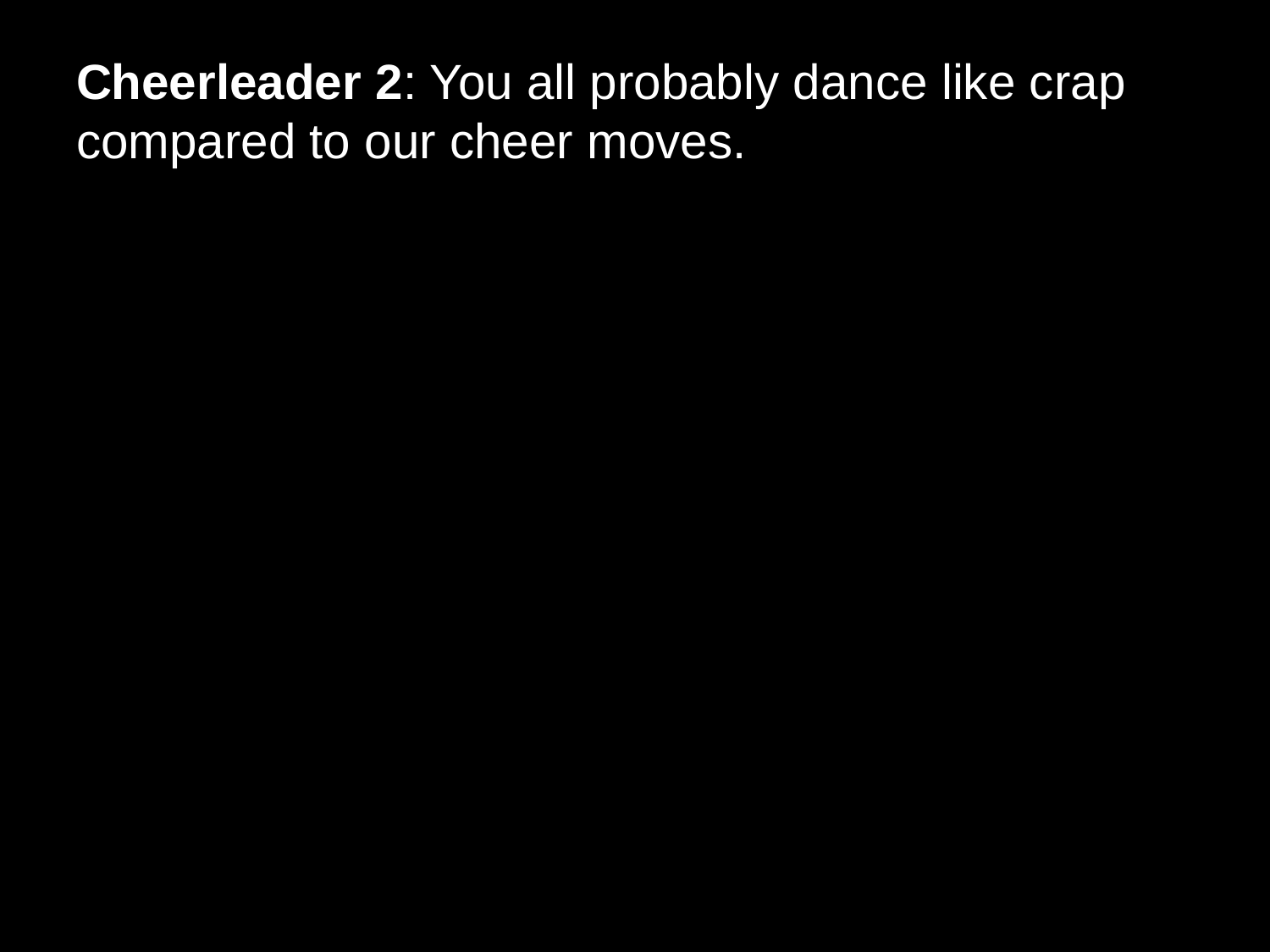

# Cheerleader 2: You all probably dance like crap compared to our cheer moves.